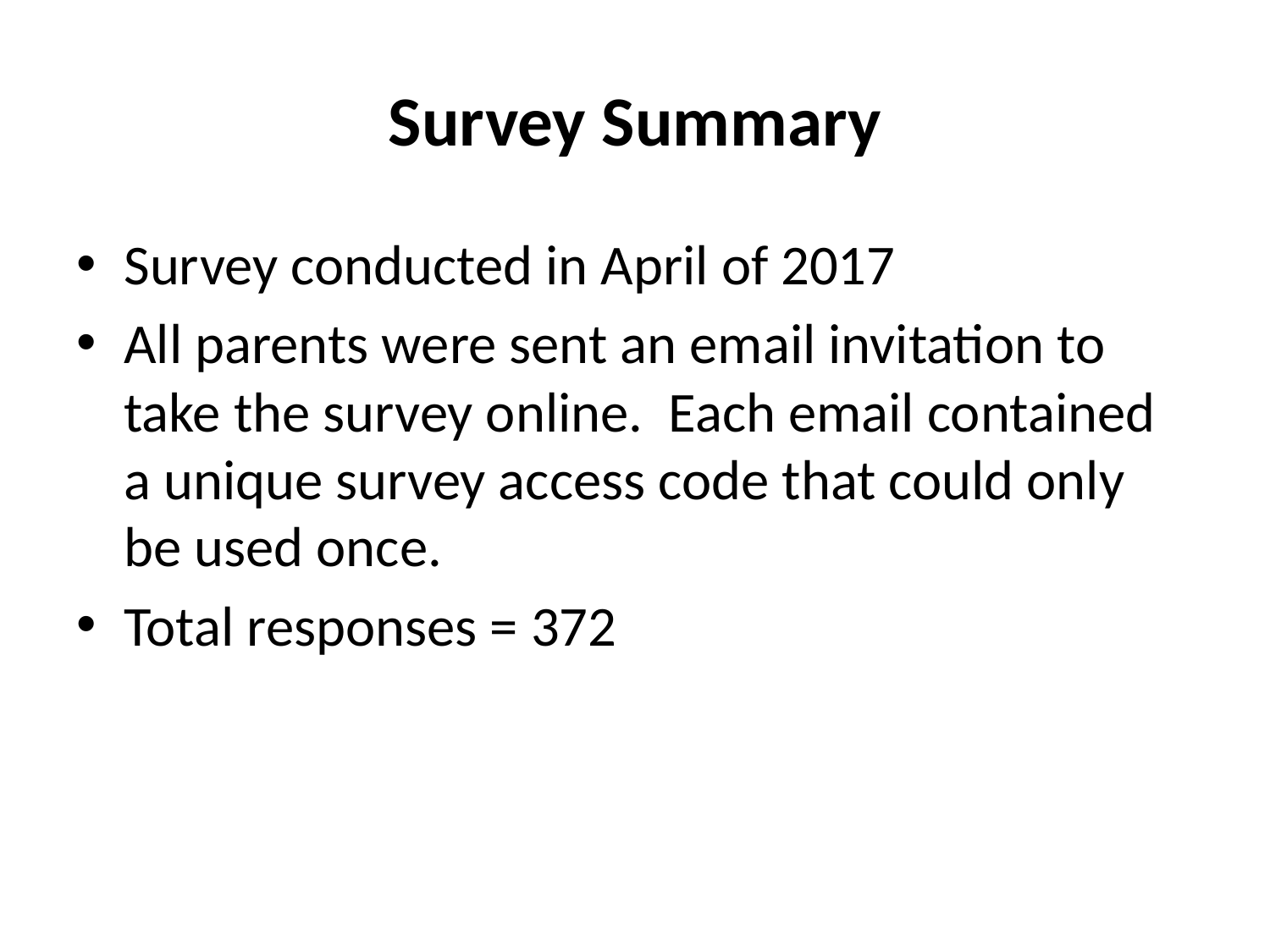

# Survey Summary
Survey conducted in April of 2017
All parents were sent an email invitation to take the survey online.  Each email contained a unique survey access code that could only be used once.
Total responses = 372